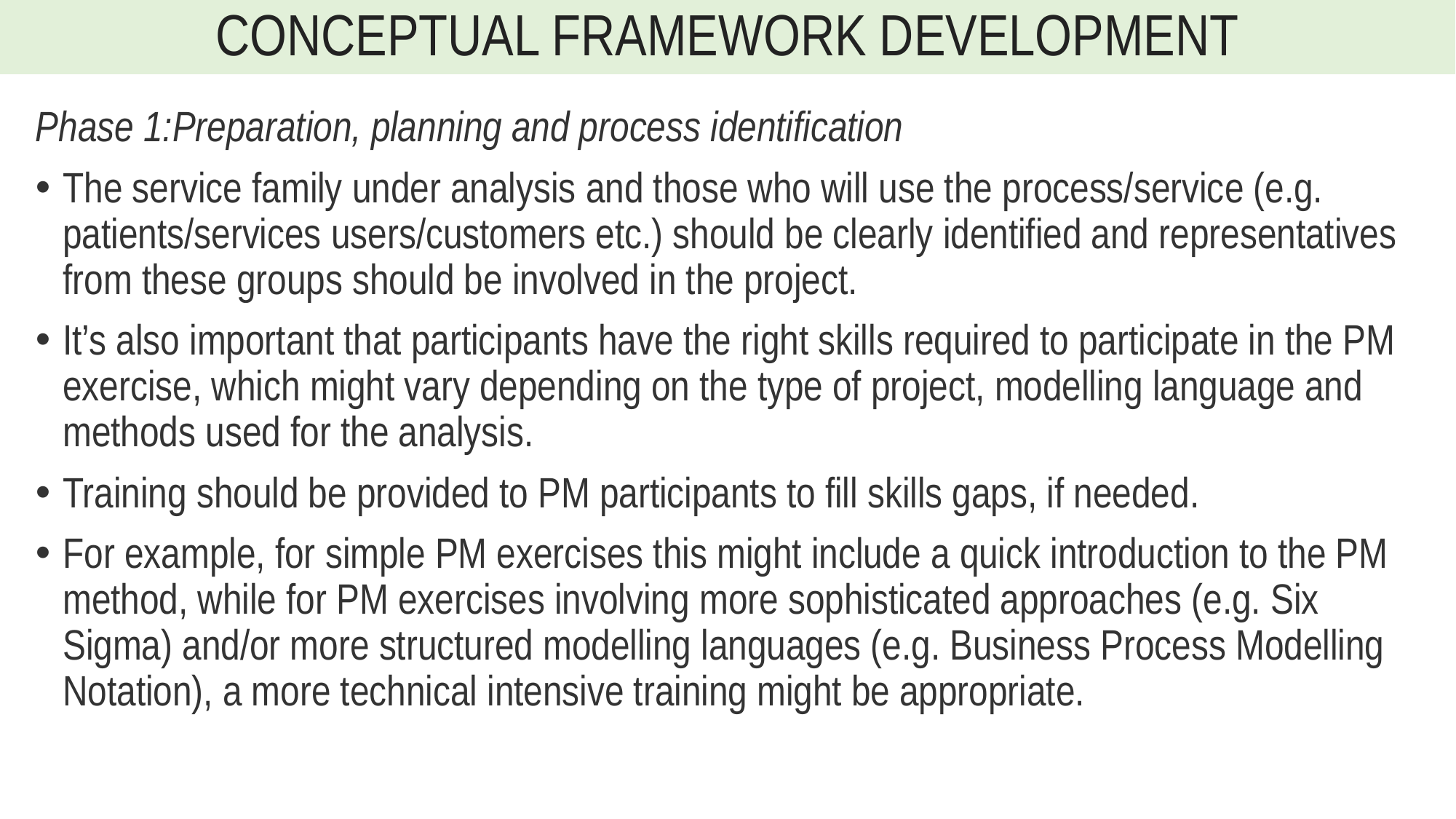

# CONCEPTUAL FRAMEWORK DEVELOPMENT
Phase 1:Preparation, planning and process identification
The service family under analysis and those who will use the process/service (e.g. patients/services users/customers etc.) should be clearly identified and representatives from these groups should be involved in the project.
It’s also important that participants have the right skills required to participate in the PM exercise, which might vary depending on the type of project, modelling language and methods used for the analysis.
Training should be provided to PM participants to fill skills gaps, if needed.
For example, for simple PM exercises this might include a quick introduction to the PM method, while for PM exercises involving more sophisticated approaches (e.g. Six Sigma) and/or more structured modelling languages (e.g. Business Process Modelling Notation), a more technical intensive training might be appropriate.